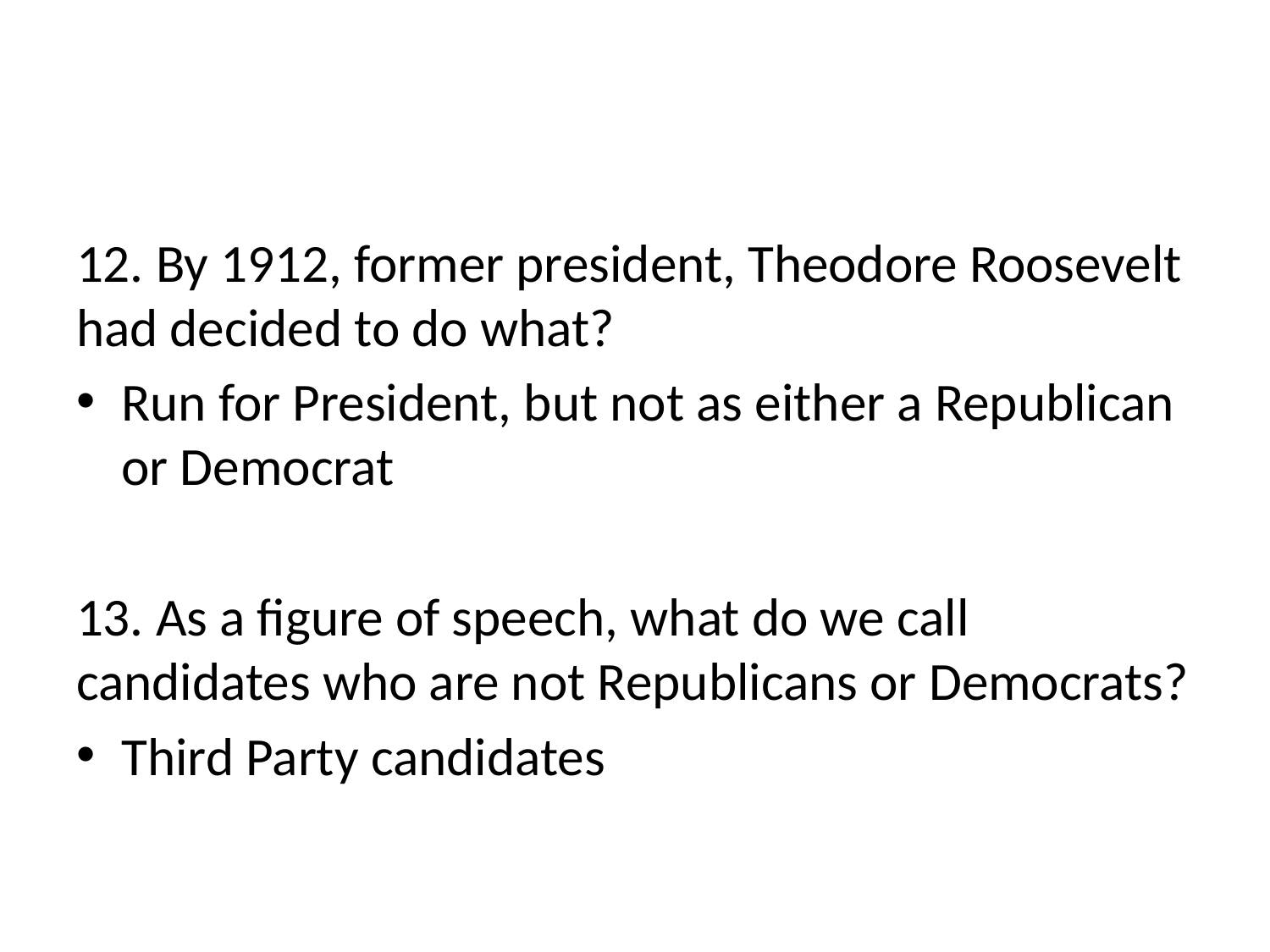

#
12. By 1912, former president, Theodore Roosevelt had decided to do what?
Run for President, but not as either a Republican or Democrat

13. As a figure of speech, what do we call candidates who are not Republicans or Democrats?
Third Party candidates